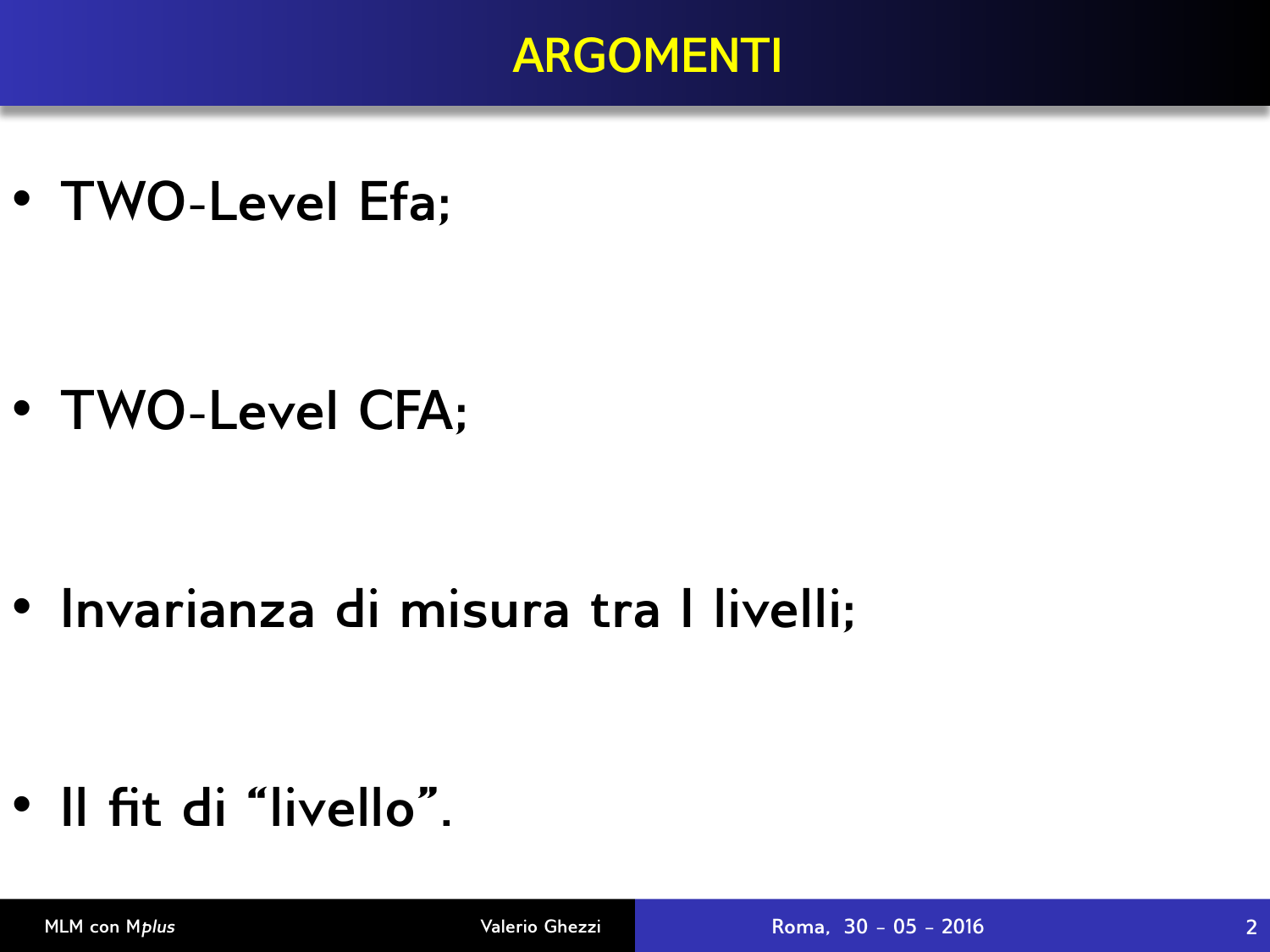

# ARGOMENTI
 TWO-Level Efa;
 TWO-Level CFA;
 Invarianza di misura tra I livelli;
 Il fit di “livello”.
  MLM con Mplus                                                  Valerio Ghezzi
Roma,  30 – 05 – 2016
2